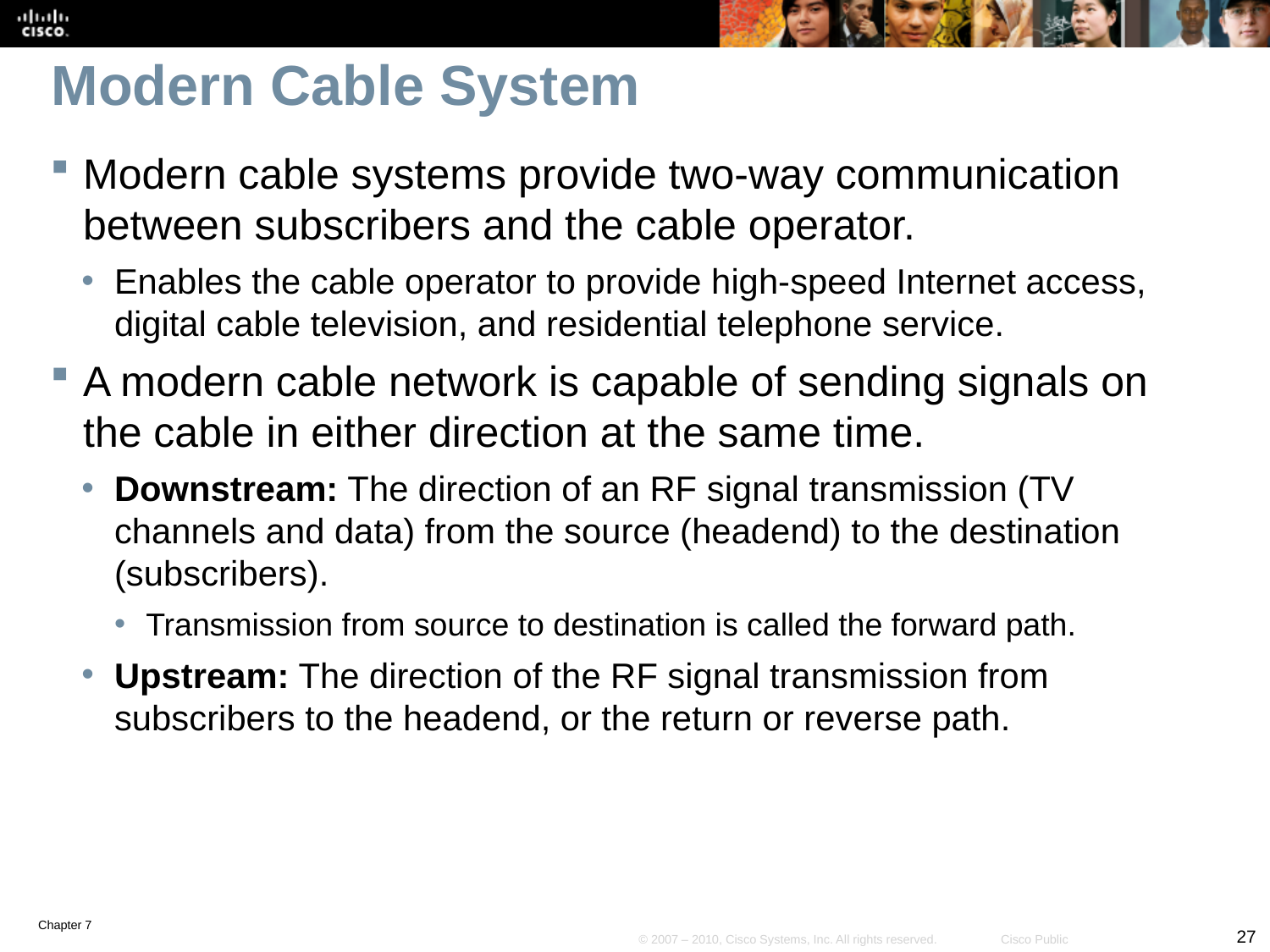

# Modern Cable System
Modern cable systems provide two-way communication between subscribers and the cable operator.
Enables the cable operator to provide high-speed Internet access, digital cable television, and residential telephone service.
A modern cable network is capable of sending signals on the cable in either direction at the same time.
Downstream: The direction of an RF signal transmission (TV channels and data) from the source (headend) to the destination (subscribers).
Transmission from source to destination is called the forward path.
Upstream: The direction of the RF signal transmission from subscribers to the headend, or the return or reverse path.